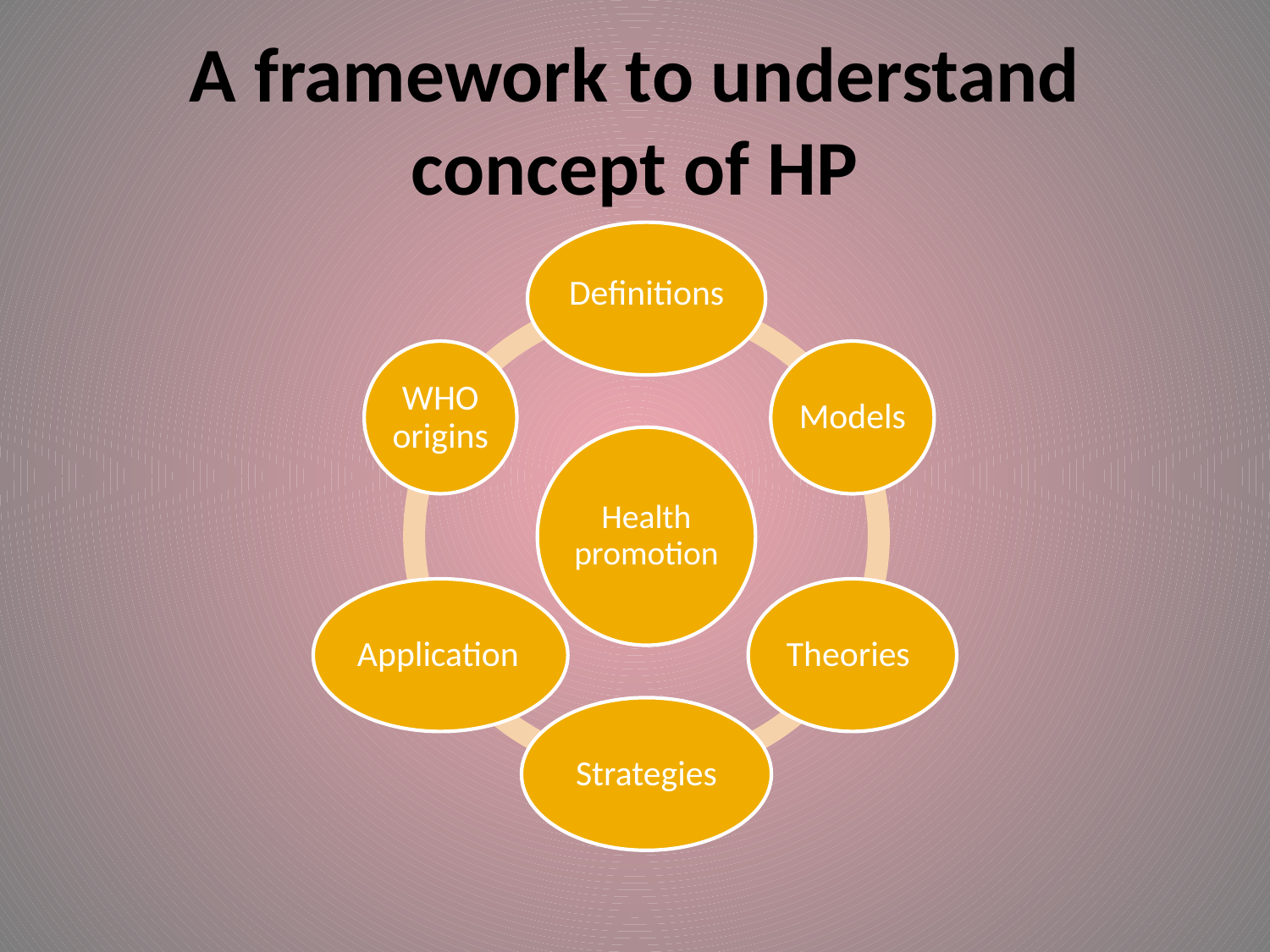

# A framework to understand concept of HP
Health promotion

Definitions

Models
Theories
Strategies
Application
WHO origins